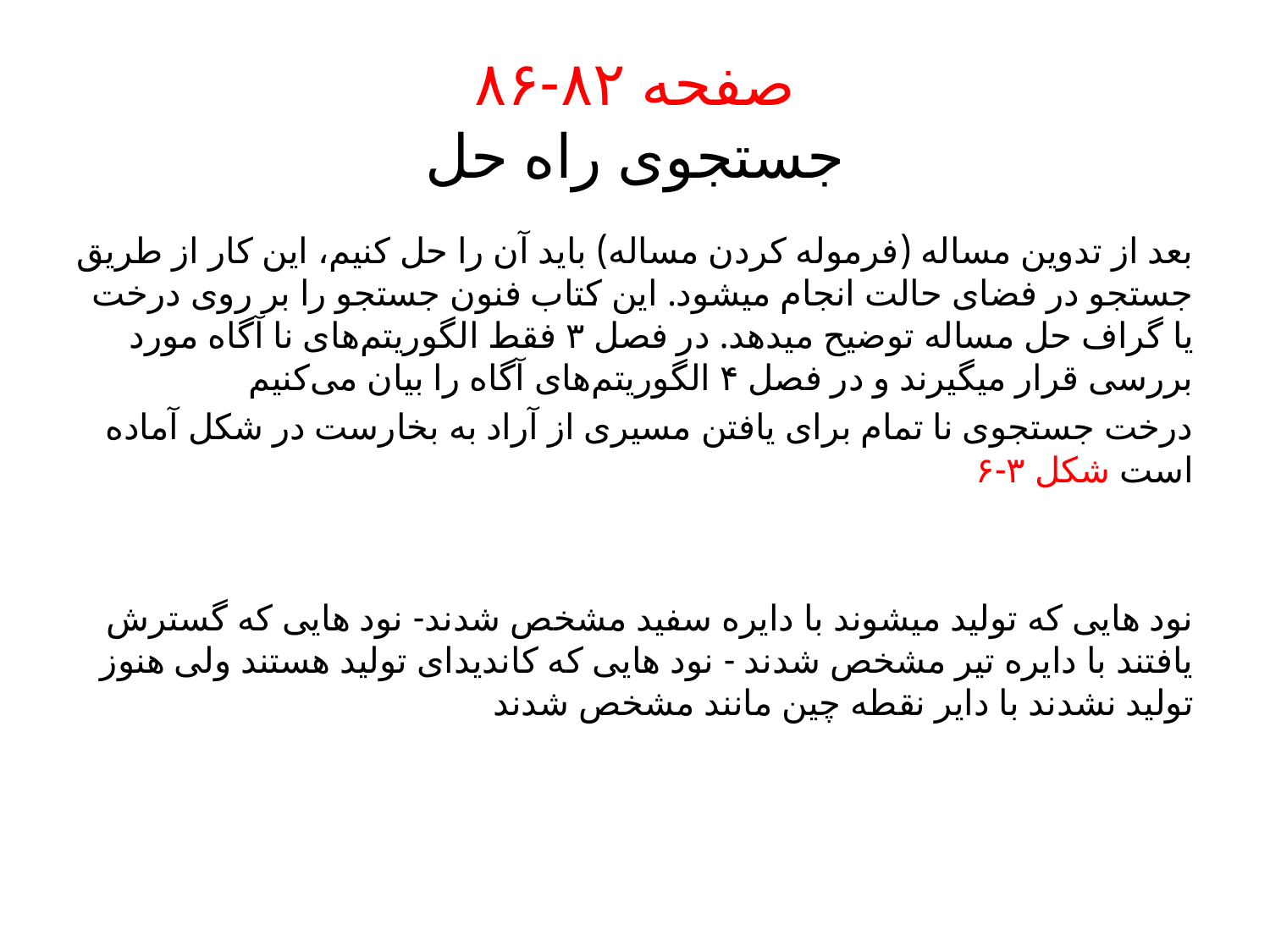

# صفحه ۸۲-۸۶ جستجوی راه حل
بعد از تدوین مساله (فرموله کردن مساله) باید آن را حل کنیم، این کار از طریق جستجو در فضای حالت انجام میشود. این کتاب فنون جستجو را بر روی درخت یا گراف حل مساله توضیح میدهد. در فصل ۳ فقط الگوریتم‌های نا آگاه مورد بررسی قرار میگیرند و در فصل ۴ الگوریتم‌های آگاه را بیان می‌کنیم
درخت جستجوی نا تمام برای یافتن مسیری از آراد به بخارست در شکل آماده است شکل ۳-۶

نود هایی که تولید میشوند با دایره سفید مشخص شدند- نود هایی که گسترش یافتند با دایره تیر مشخص شدند - نود هایی که کاندیدای تولید هستند ولی‌ هنوز تولید نشدند با دایر نقطه چین مانند مشخص شدند